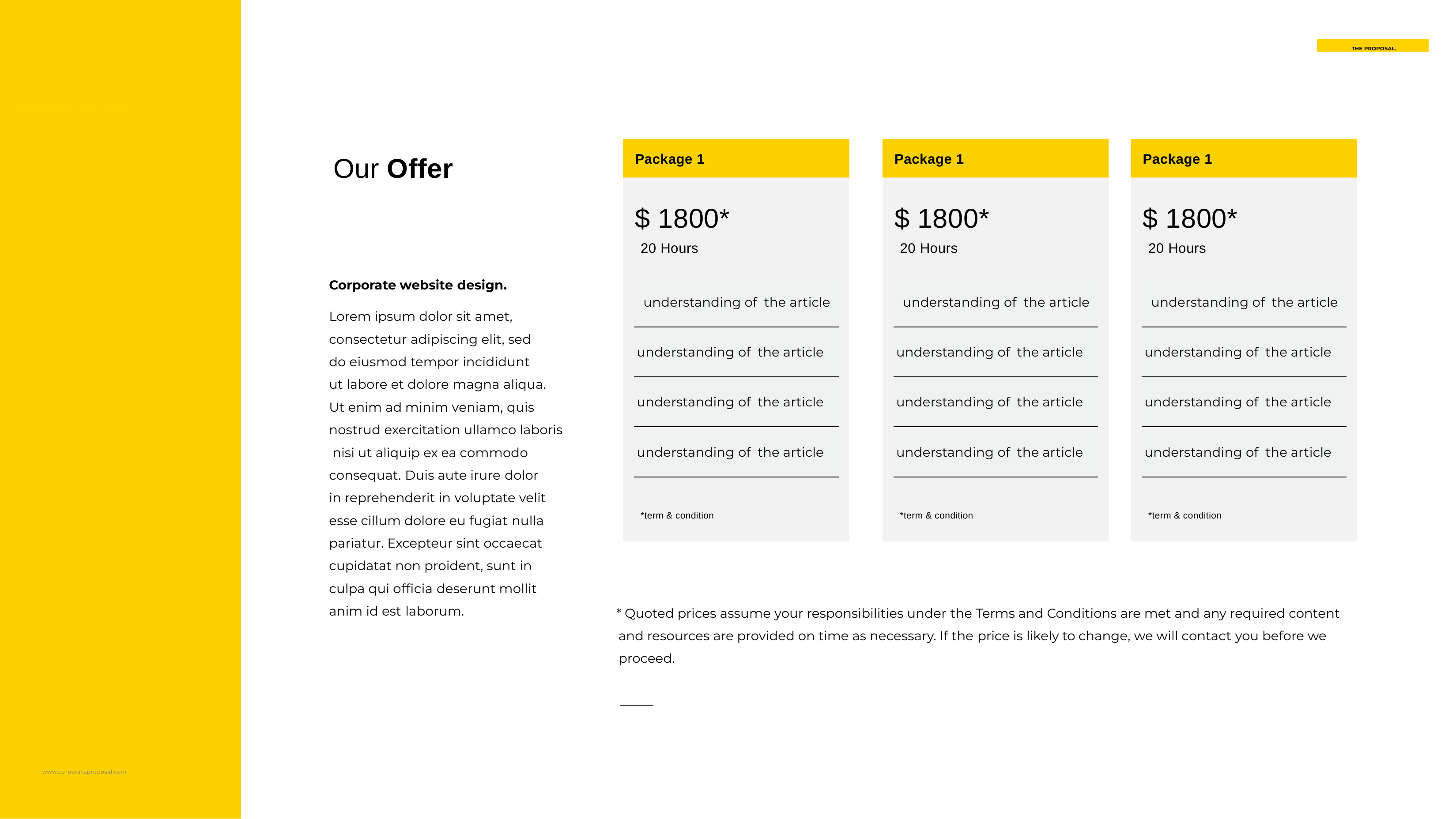

THE PROPOSAL.

Package 1
Package 1
Package 1
Our Offer

$ 1800*
$ 1800*
$ 1800*
20 Hours
20 Hours
20 Hours
Corporate website design.
Lorem ipsum dolor sit amet,  consectetur adipiscing elit, sed  do eiusmod tempor incididunt  ut labore et dolore magna aliqua.
Ut enim ad minim veniam, quis  nostrud exercitation ullamco laboris  nisi ut aliquip ex ea commodo  consequat. Duis aute irure dolor
in reprehenderit in voluptate velit  esse cillum dolore eu fugiat nulla  pariatur. Excepteur sint occaecat  cupidatat non proident, sunt in  culpa qui officia deserunt mollit  anim id est laborum.
| understanding of the article |
| --- |
| understanding of the article |
| understanding of the article |
| understanding of the article |
| understanding of the article |
| --- |
| understanding of the article |
| understanding of the article |
| understanding of the article |
| understanding of the article |
| --- |
| understanding of the article |
| understanding of the article |
| understanding of the article |
*term & condition
*term & condition
*term & condition
* Quoted prices assume your responsibilities under the Terms and Conditions are met and any required content  and resources are provided on time as necessary. If the price is likely to change, we will contact you before we  proceed.

www.corporateproposal.com